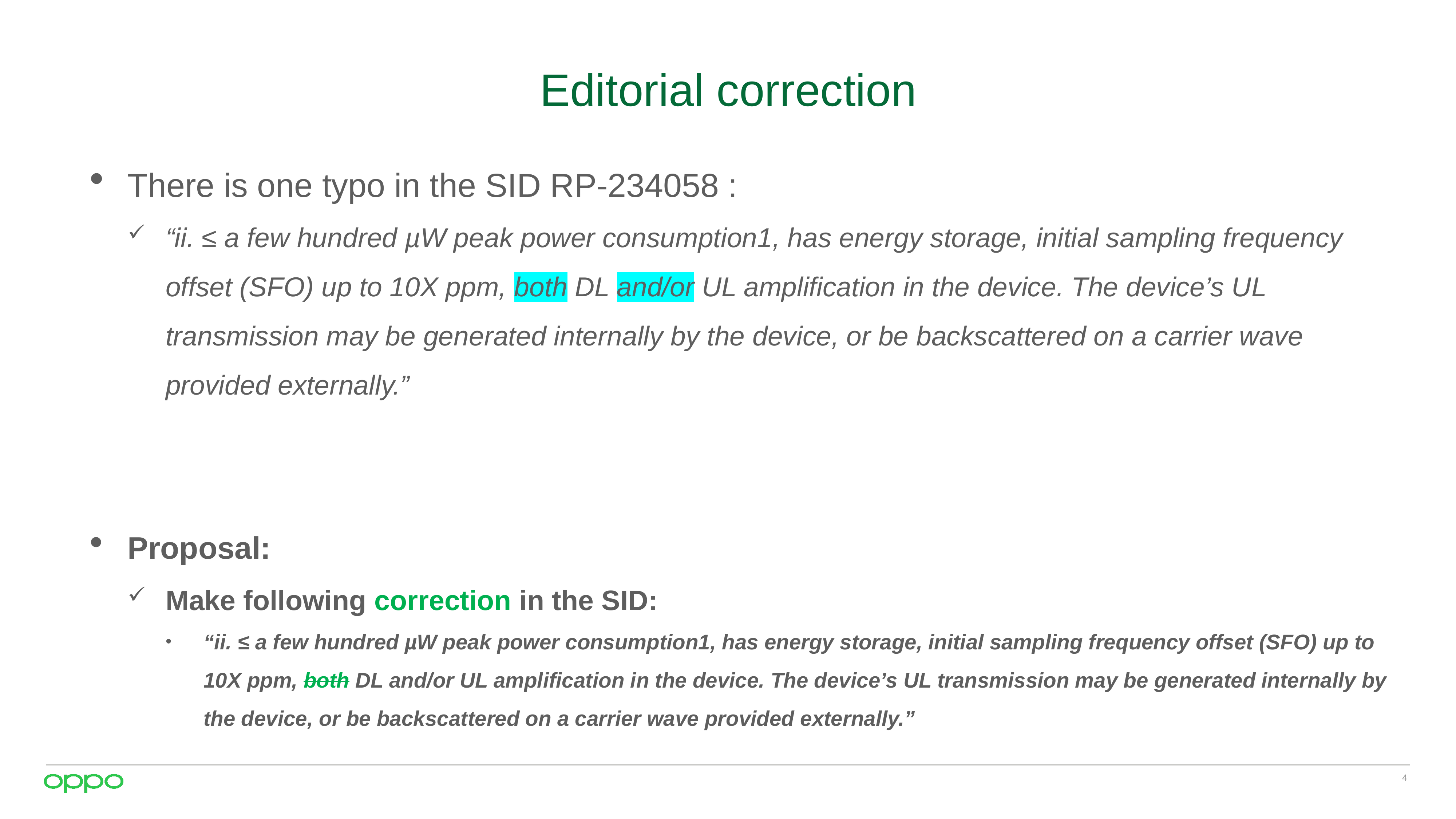

# Editorial correction
There is one typo in the SID RP-234058 :
“ii. ≤ a few hundred µW peak power consumption1, has energy storage, initial sampling frequency offset (SFO) up to 10X ppm, both DL and/or UL amplification in the device. The device’s UL transmission may be generated internally by the device, or be backscattered on a carrier wave provided externally.”

Proposal:
Make following correction in the SID:
“ii. ≤ a few hundred µW peak power consumption1, has energy storage, initial sampling frequency offset (SFO) up to 10X ppm, both DL and/or UL amplification in the device. The device’s UL transmission may be generated internally by the device, or be backscattered on a carrier wave provided externally.”